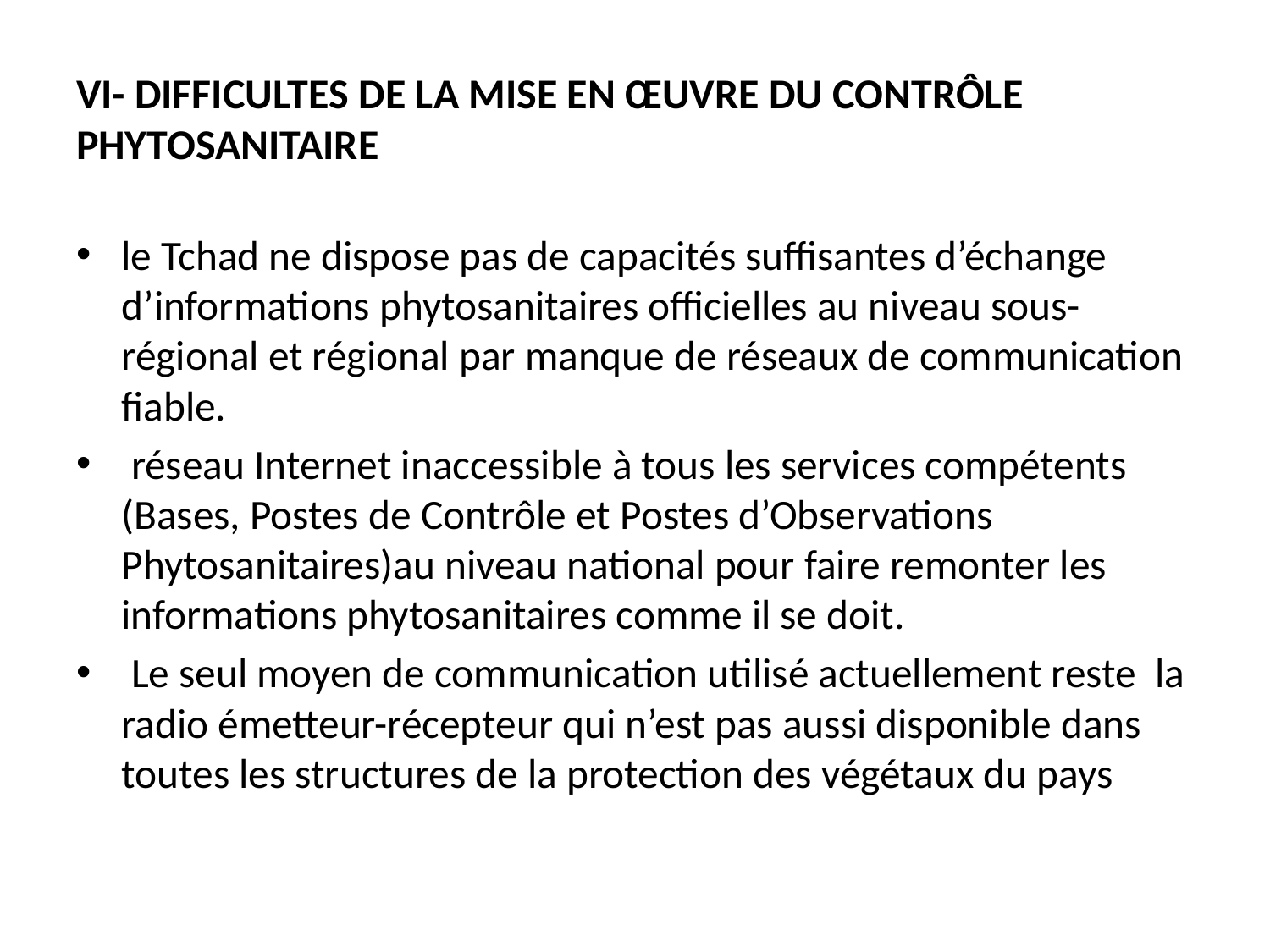

# VI- DIFFICULTES DE LA MISE EN ŒUVRE DU CONTRÔLE PHYTOSANITAIRE
le Tchad ne dispose pas de capacités suffisantes d’échange d’informations phytosanitaires officielles au niveau sous-régional et régional par manque de réseaux de communication fiable.
 réseau Internet inaccessible à tous les services compétents (Bases, Postes de Contrôle et Postes d’Observations Phytosanitaires)au niveau national pour faire remonter les informations phytosanitaires comme il se doit.
 Le seul moyen de communication utilisé actuellement reste  la radio émetteur-récepteur qui n’est pas aussi disponible dans toutes les structures de la protection des végétaux du pays